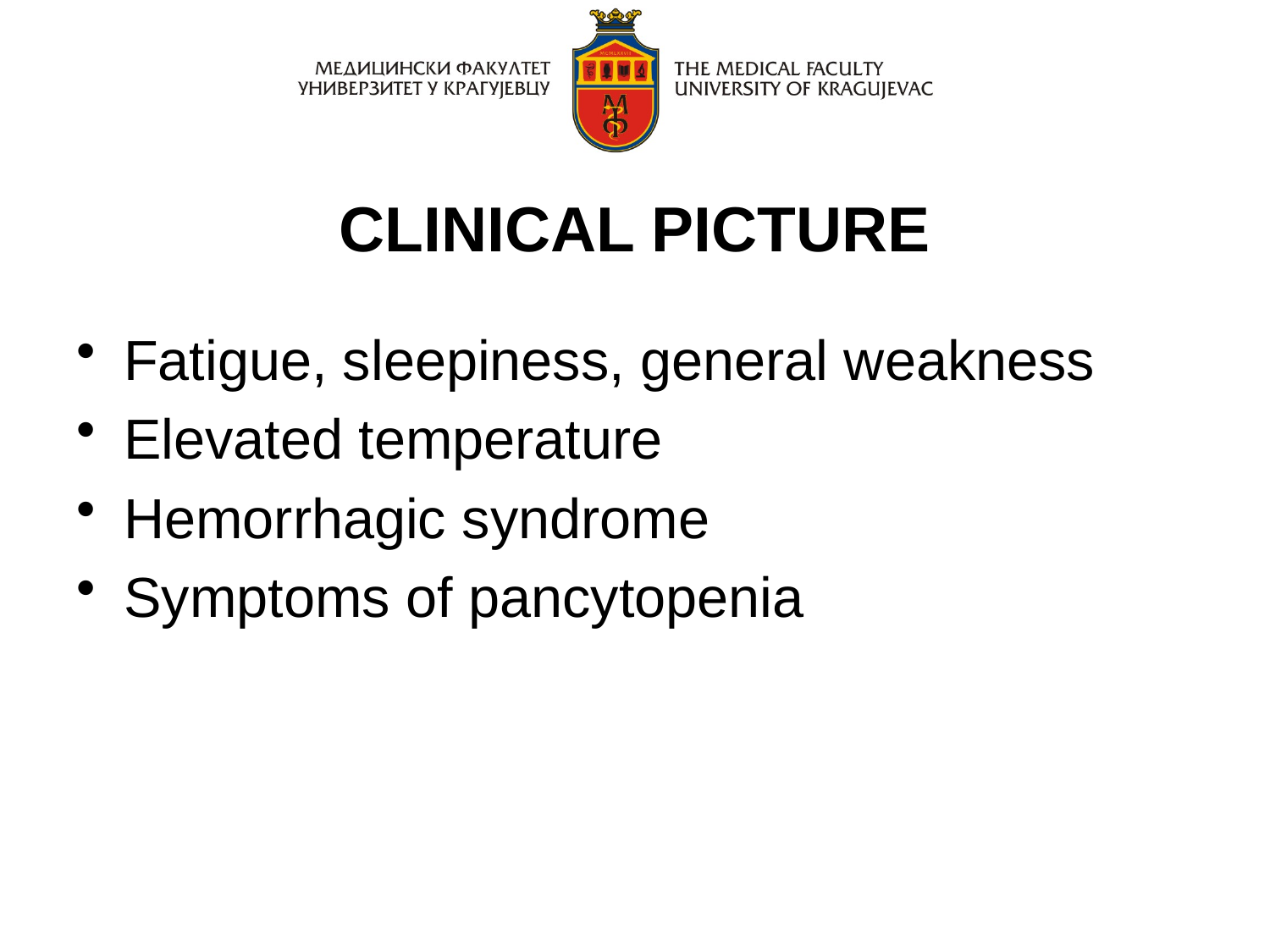

# CLINICAL PICTURE
Fatigue, sleepiness, general weakness
Elevated temperature
Hemorrhagic syndrome
Symptoms of pancytopenia